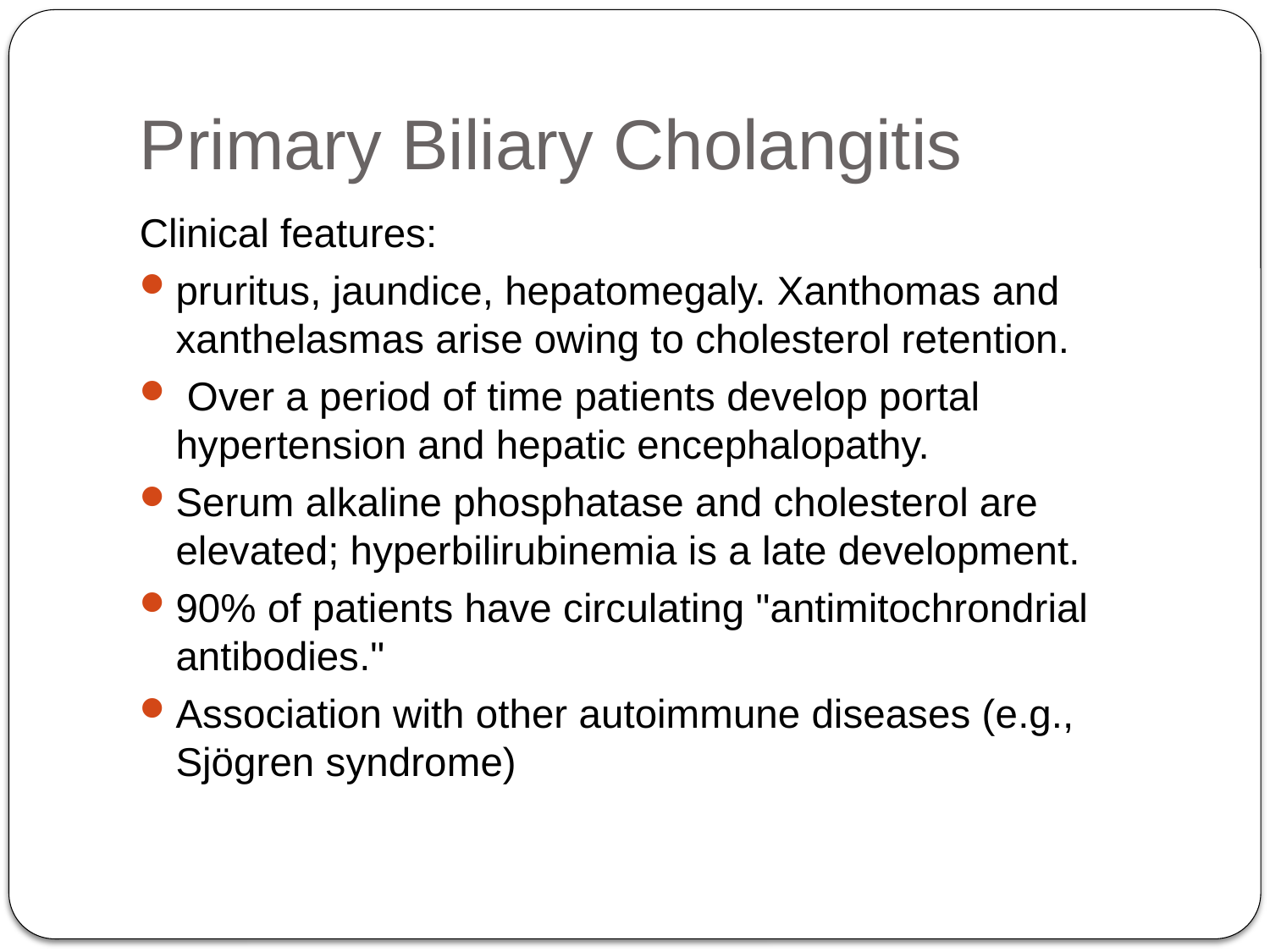

# Primary Biliary Cholangitis
Clinical features:
pruritus, jaundice, hepatomegaly. Xanthomas and xanthelasmas arise owing to cholesterol retention.
 Over a period of time patients develop portal hypertension and hepatic encephalopathy.
Serum alkaline phosphatase and cholesterol are  elevated; hyperbilirubinemia is a late development.
90% of patients have circulating "antimitochrondrial antibodies."
Association with other autoimmune diseases (e.g., Sjögren syndrome)